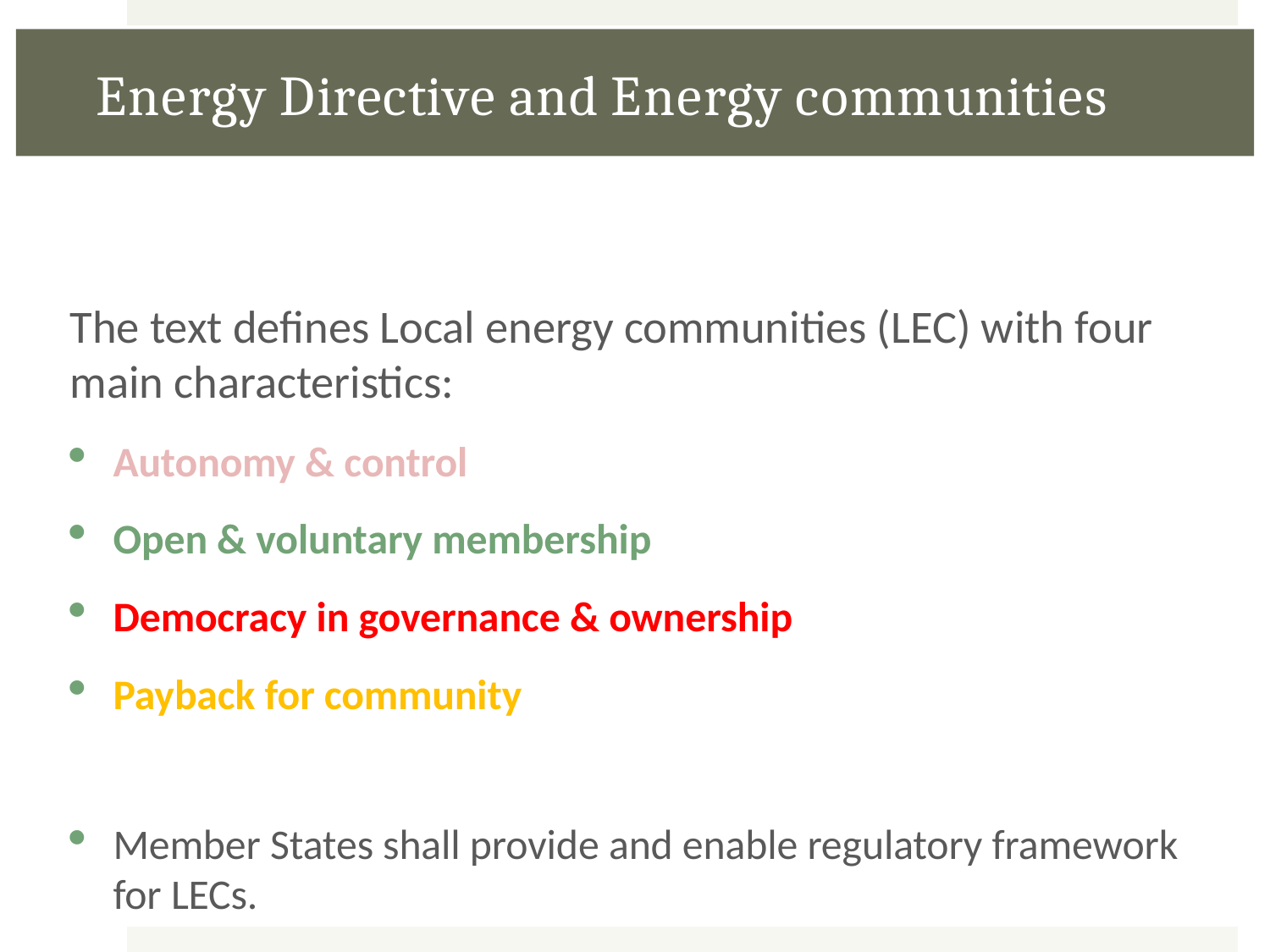

# Energy Directive and Energy communities
The text defines Local energy communities (LEC) with four main characteristics:
Autonomy & control
Open & voluntary membership
Democracy in governance & ownership
Payback for community

Member States shall provide and enable regulatory framework for LECs.